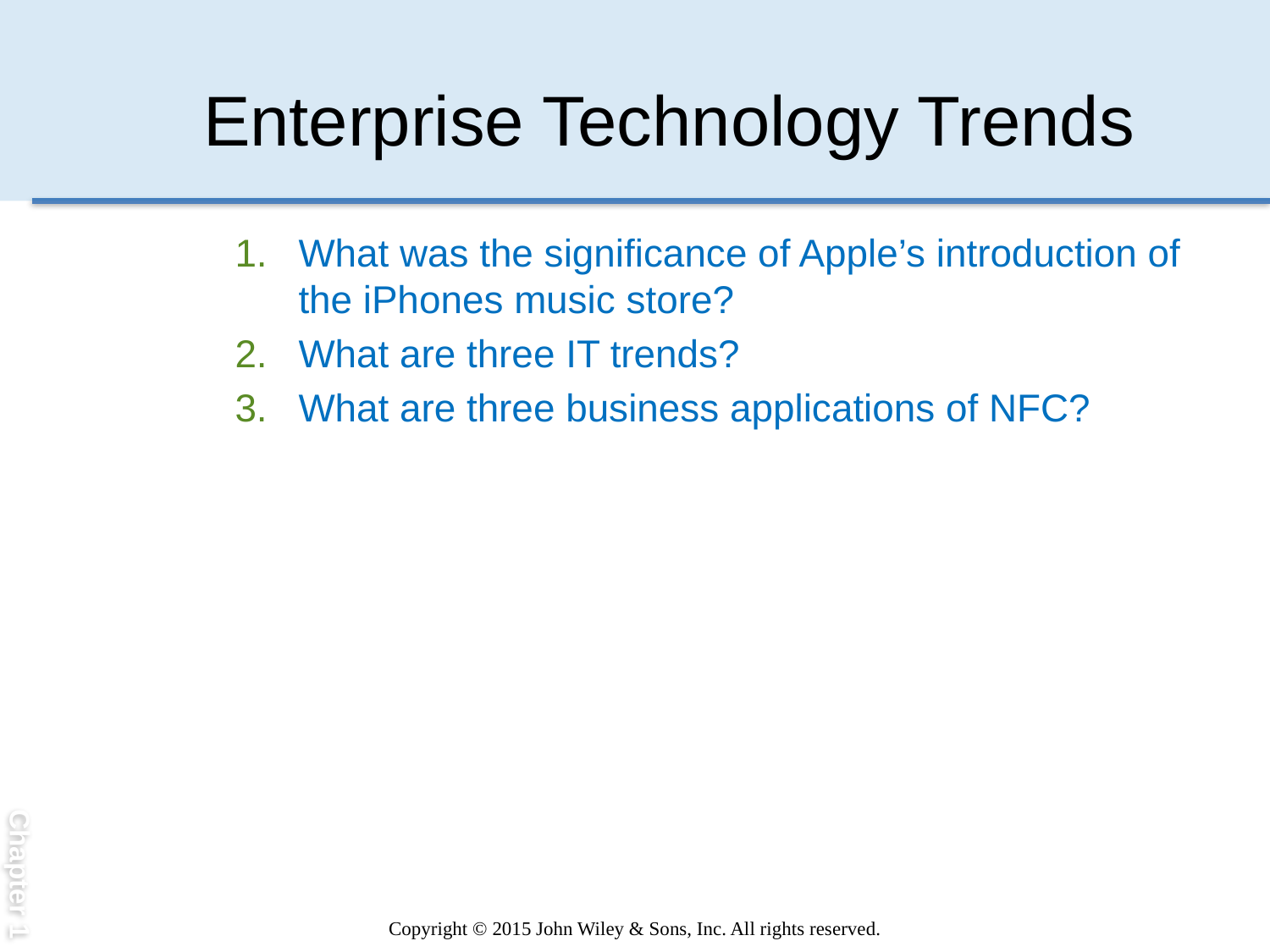

Chapter 1
# Enterprise Technology Trends
What was the significance of Apple’s introduction of the iPhones music store?
What are three IT trends?
What are three business applications of NFC?